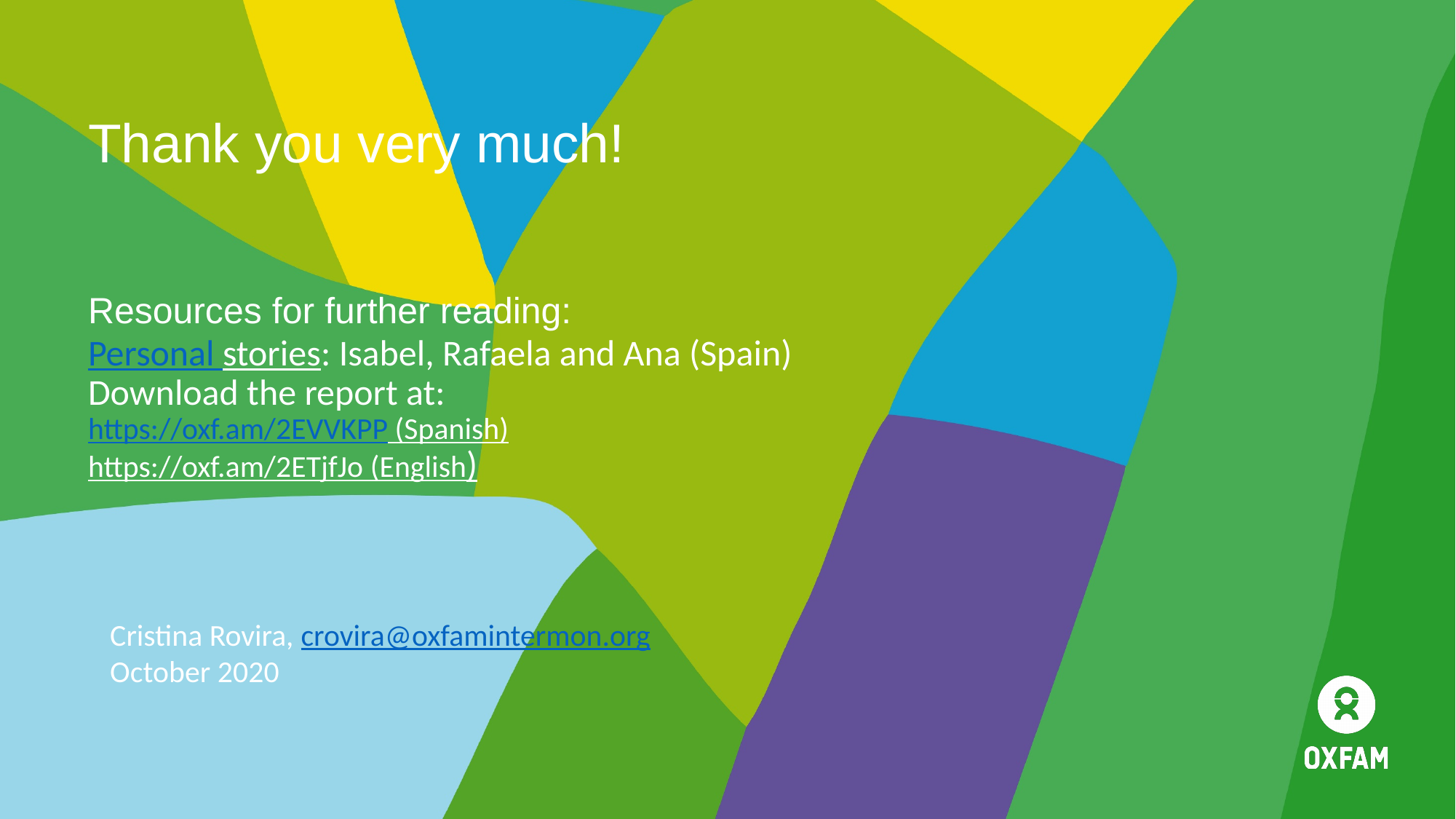

# Thank you very much! Resources for further reading: Personal stories: Isabel, Rafaela and Ana (Spain) Download the report at: https://oxf.am/2EVVKPP (Spanish) https://oxf.am/2ETjfJo (English)
Cristina Rovira, crovira@oxfamintermon.org
October 2020